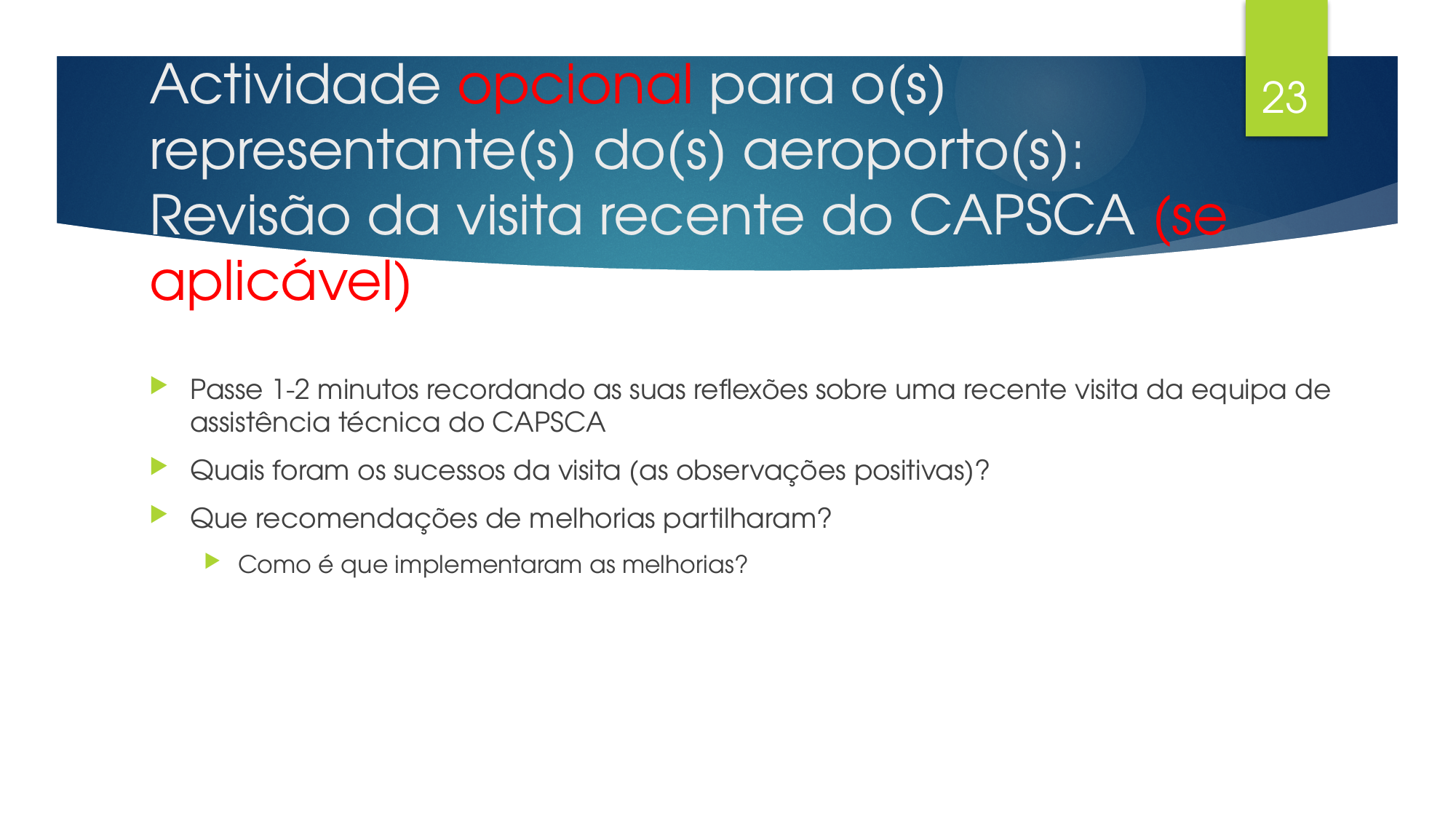

23
# Actividade opcional para o(s) representante(s) do(s) aeroporto(s): Revisão da visita recente do CAPSCA (se aplicável)
Passe 1-2 minutos recordando as suas reflexões sobre uma recente visita da equipa de assistência técnica do CAPSCA
Quais foram os sucessos da visita (as observações positivas)?
Que recomendações de melhorias partilharam?
Como é que implementaram as melhorias?